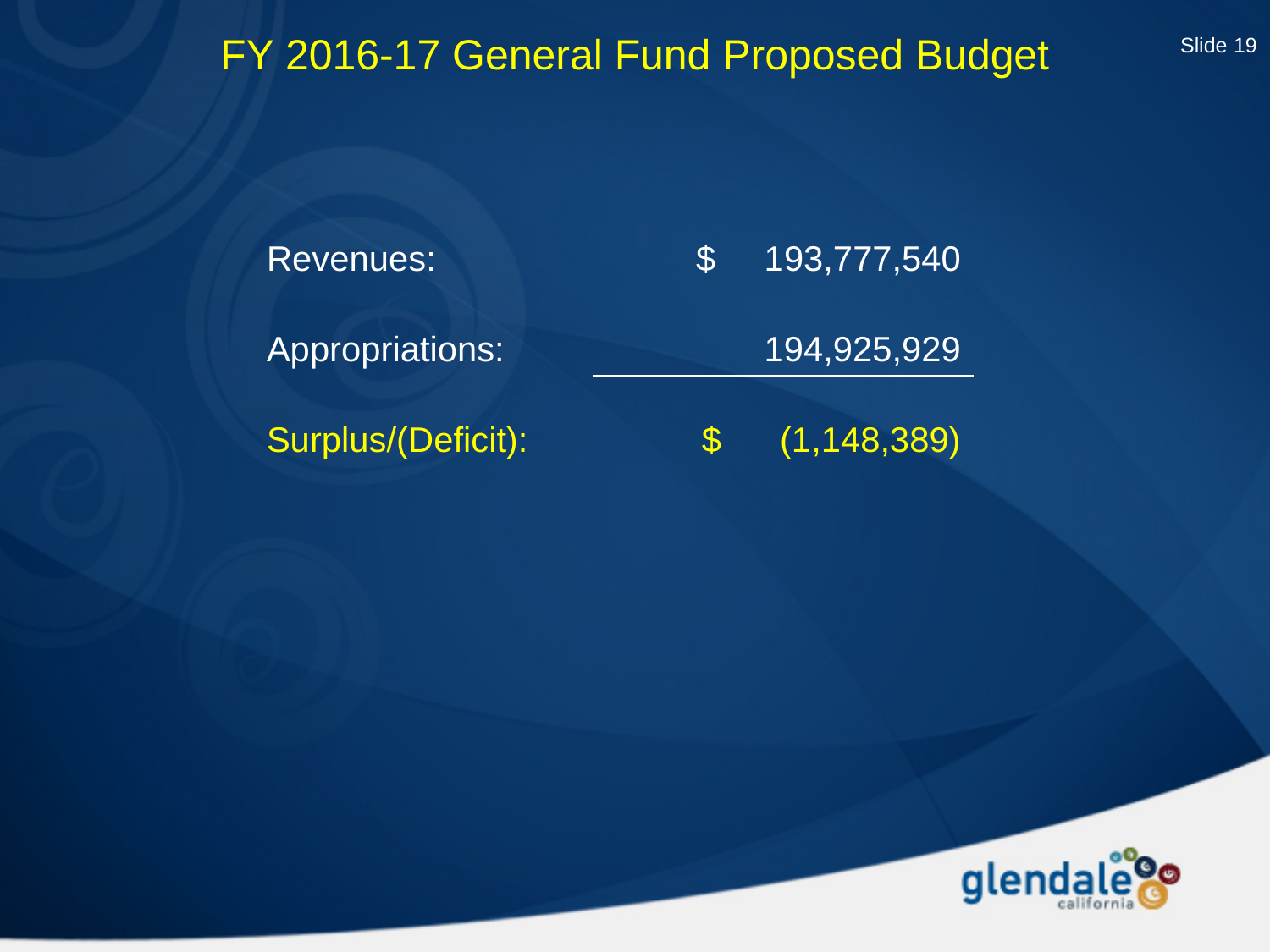

Slide 19
FY 2016-17 General Fund Proposed Budget
| Revenues: | $ 193,777,540 |
| --- | --- |
| Appropriations: | 194,925,929 |
| Surplus/(Deficit): | $ (1,148,389) |